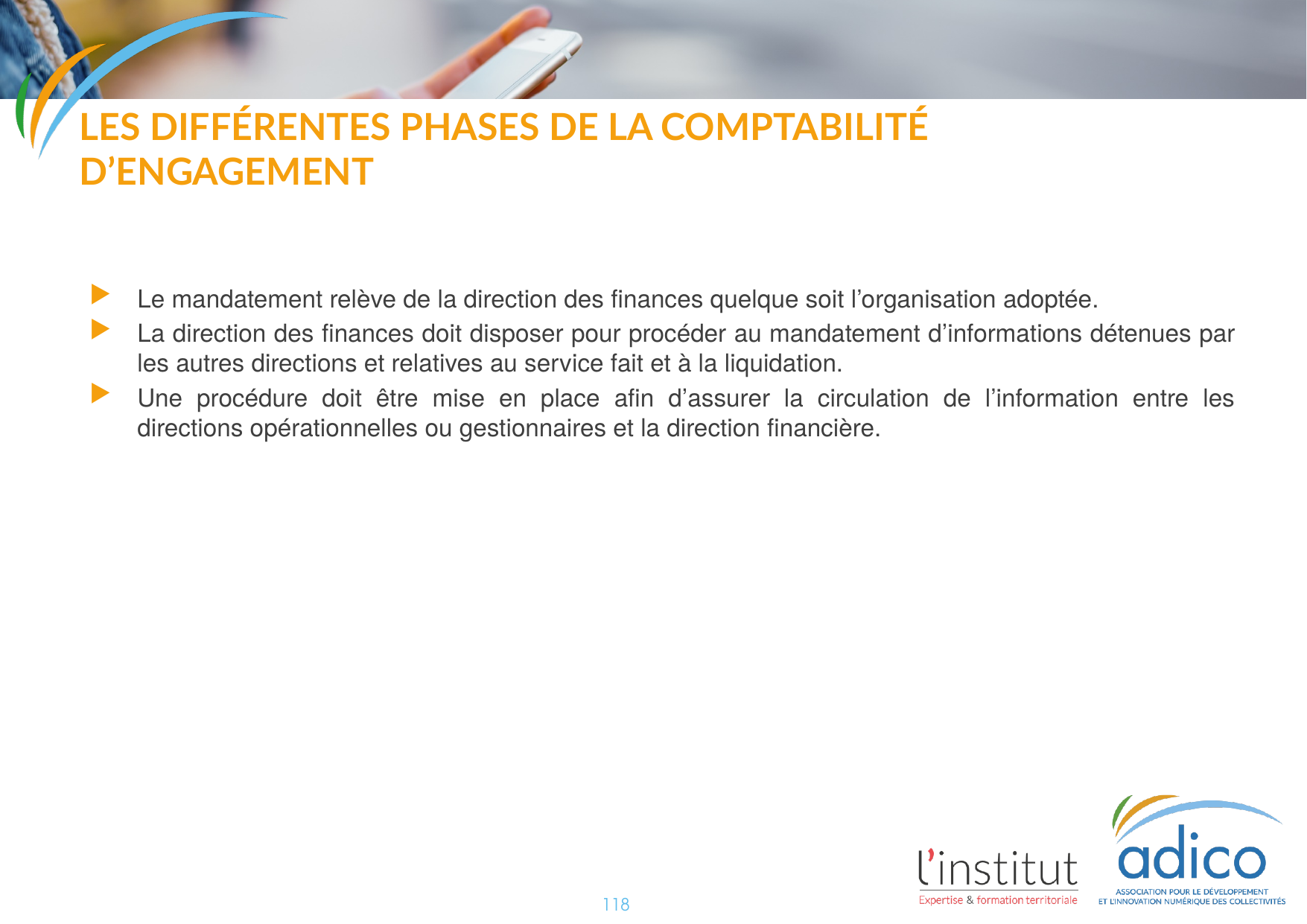

# Les différentes phases de la comptabilité d’engagement
Le mandatement relève de la direction des finances quelque soit l’organisation adoptée.
La direction des finances doit disposer pour procéder au mandatement d’informations détenues par les autres directions et relatives au service fait et à la liquidation.
Une procédure doit être mise en place afin d’assurer la circulation de l’information entre les directions opérationnelles ou gestionnaires et la direction financière.